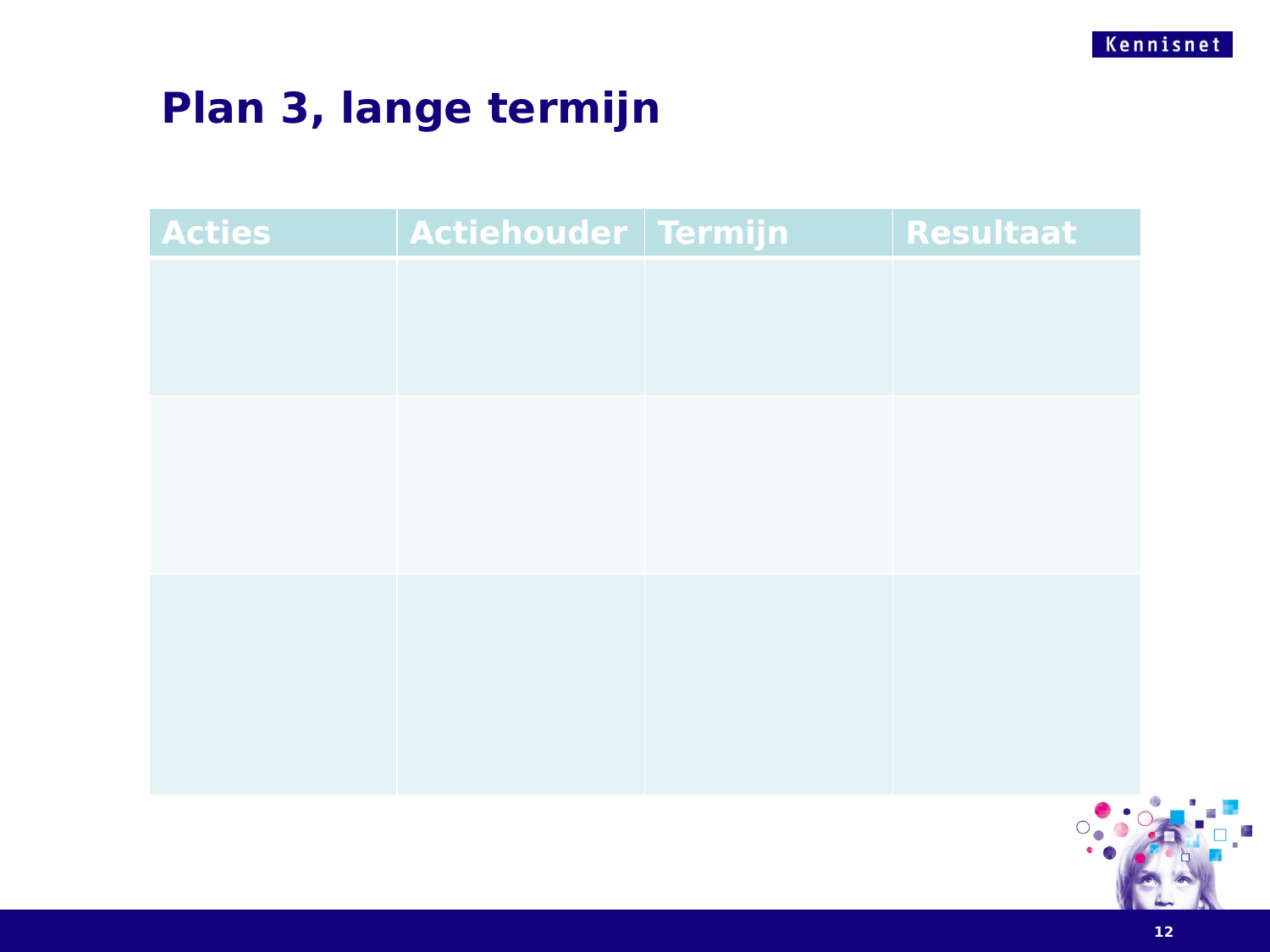

# Plan 3, lange termijn
| Acties | Actiehouder | Termijn | Resultaat |
| --- | --- | --- | --- |
|  |  |  |  |
|  |  |  |  |
|  |  |  |  |
12